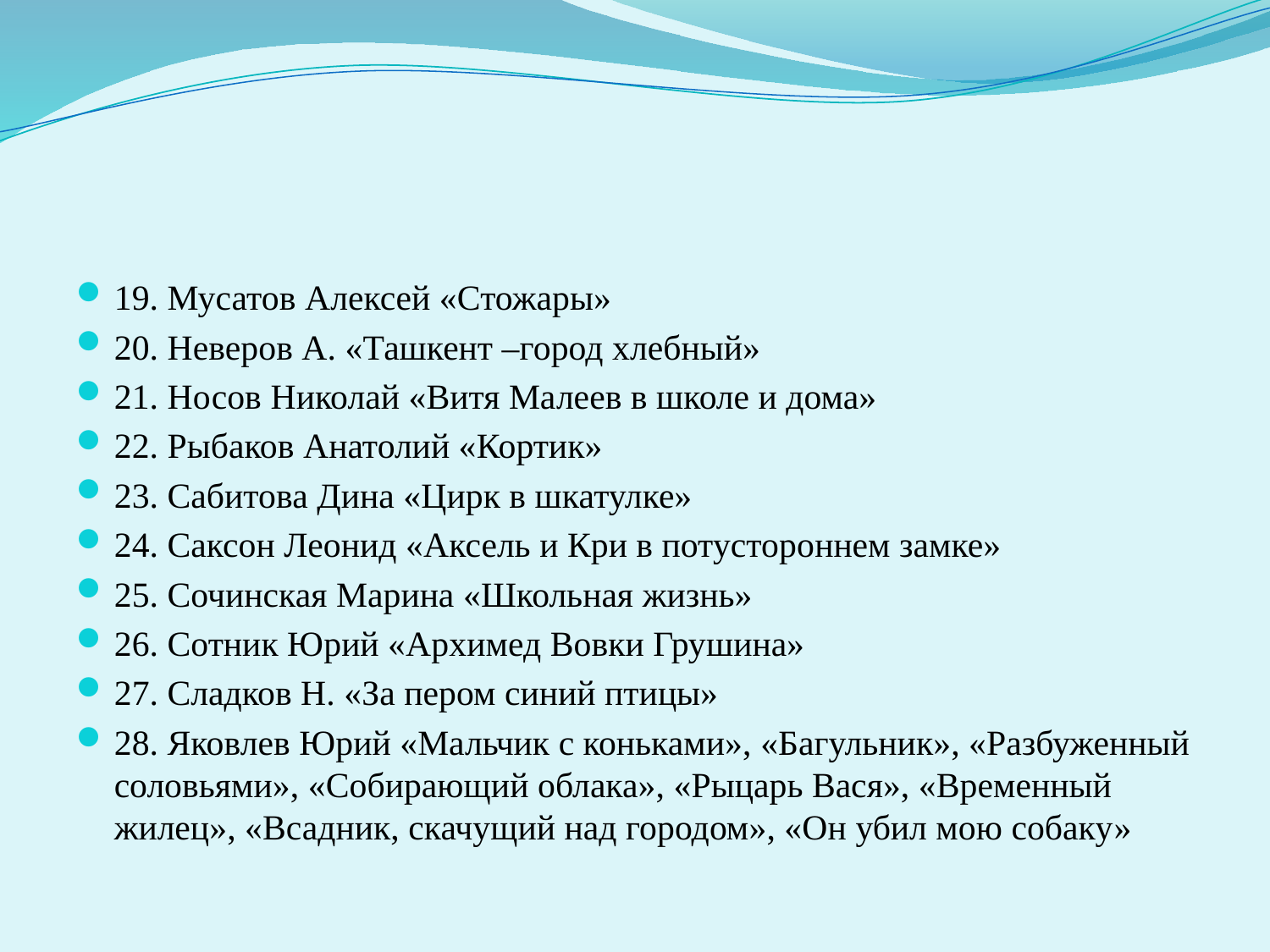

#
19. Мусатов Алексей «Стожары»
20. Неверов А. «Ташкент –город хлебный»
21. Носов Николай «Витя Малеев в школе и дома»
22. Рыбаков Анатолий «Кортик»
23. Сабитова Дина «Цирк в шкатулке»
24. Саксон Леонид «Аксель и Кри в потустороннем замке»
25. Сочинская Марина «Школьная жизнь»
26. Сотник Юрий «Архимед Вовки Грушина»
27. Сладков Н. «За пером синий птицы»
28. Яковлев Юрий «Мальчик с коньками», «Багульник», «Разбуженный соловьями», «Собирающий облака», «Рыцарь Вася», «Временный жилец», «Всадник, скачущий над городом», «Он убил мою собаку»